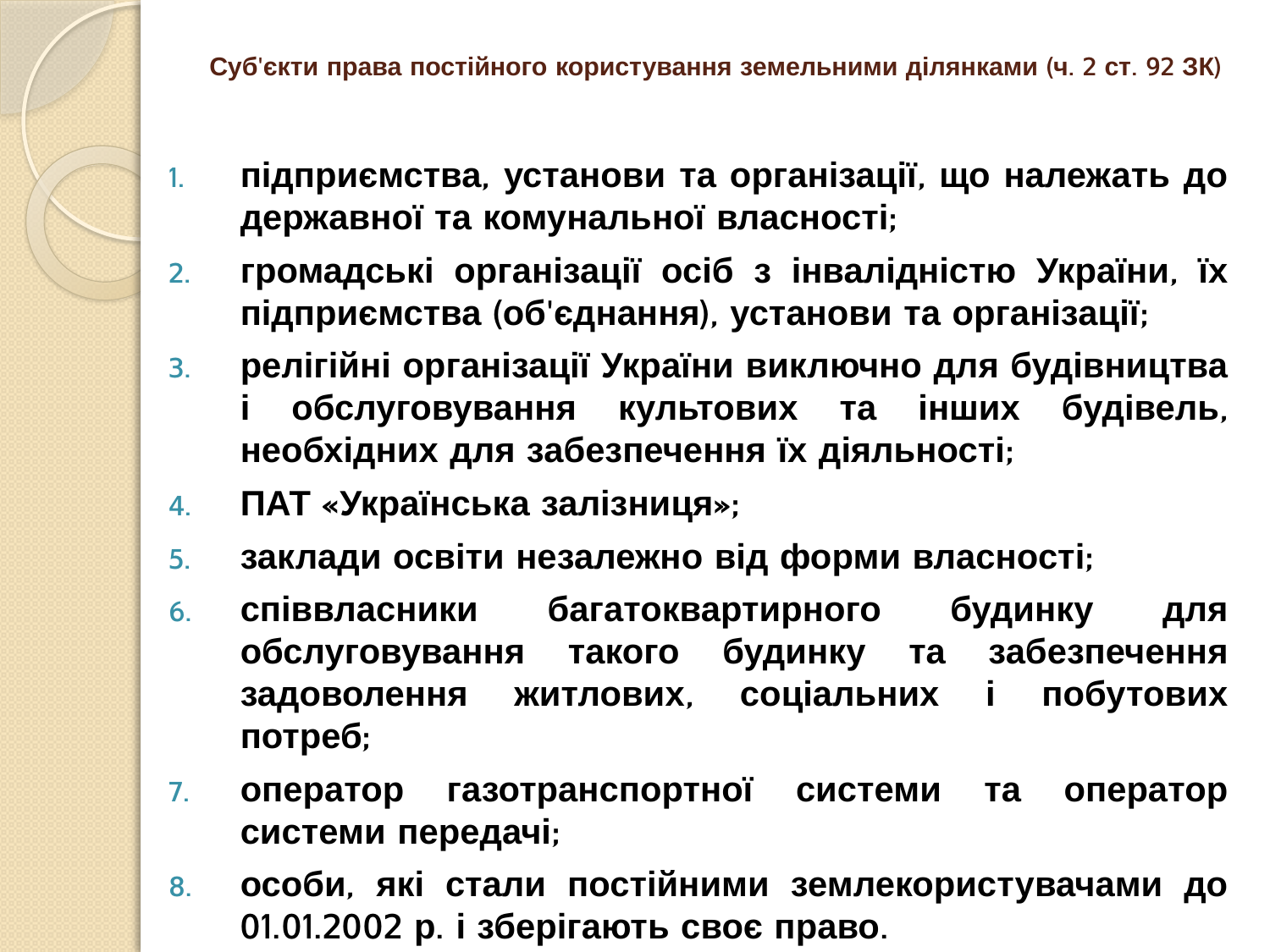

# Суб'єкти права постійного користування земельними ділянками (ч. 2 ст. 92 ЗК)
підприємства, установи та організації, що належать до державної та комунальної власності;
громадські організації осіб з інвалідністю України, їх підприємства (об'єднання), установи та організації;
релігійні організації України виключно для будівництва і обслуговування культових та інших будівель, необхідних для забезпечення їх діяльності;
ПАТ «Українська залізниця»;
заклади освіти незалежно від форми власності;
співвласники багатоквартирного будинку для обслуговування такого будинку та забезпечення задоволення житлових, соціальних і побутових потреб;
оператор газотранспортної системи та оператор системи передачі;
особи, які стали постійними землекористувачами до 01.01.2002 р. і зберігають своє право.